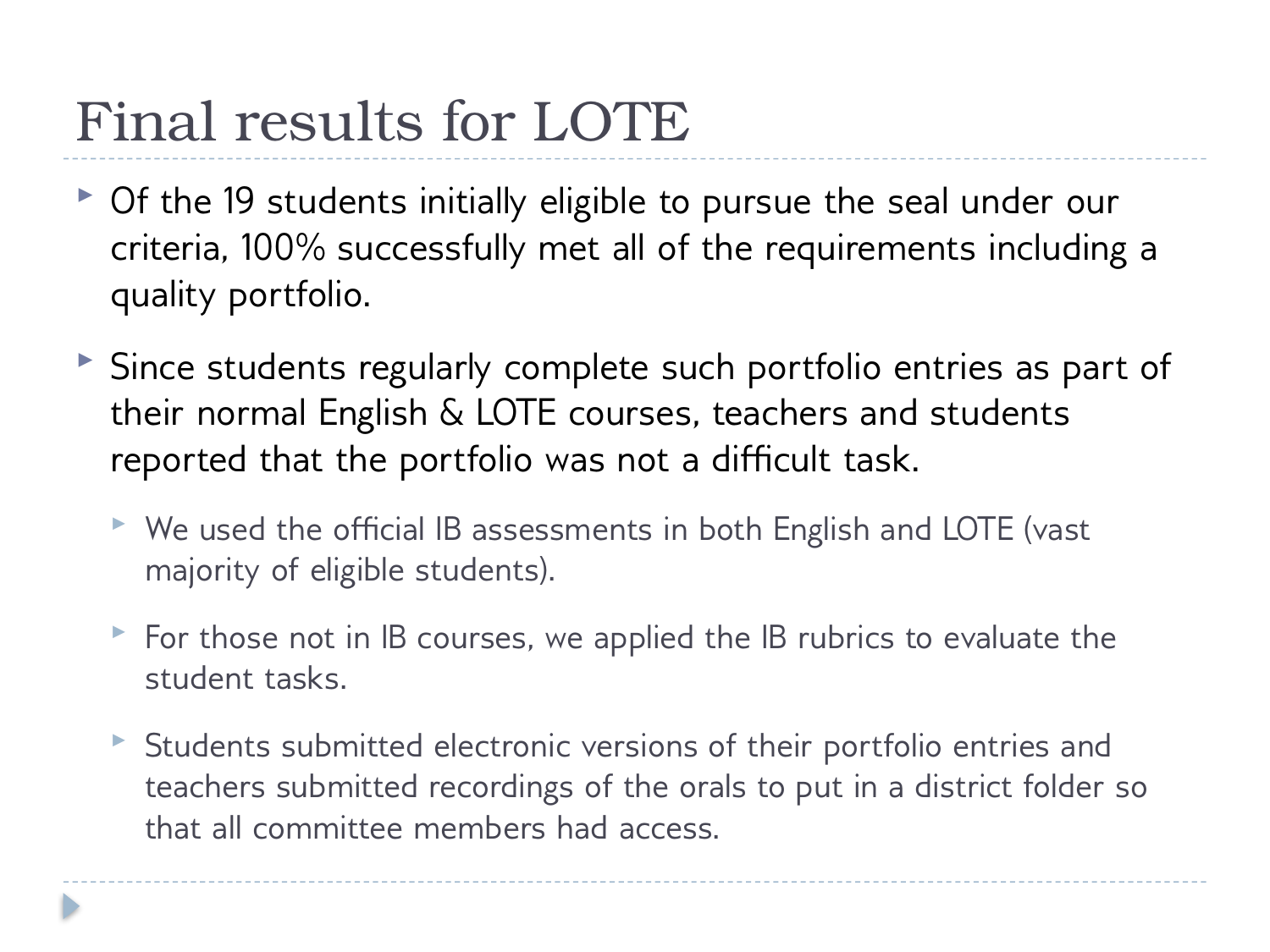

# Final results for LOTE
Of the 19 students initially eligible to pursue the seal under our criteria, 100% successfully met all of the requirements including a quality portfolio.
Since students regularly complete such portfolio entries as part of their normal English & LOTE courses, teachers and students reported that the portfolio was not a difficult task.
We used the official IB assessments in both English and LOTE (vast majority of eligible students).
For those not in IB courses, we applied the IB rubrics to evaluate the student tasks.
Students submitted electronic versions of their portfolio entries and teachers submitted recordings of the orals to put in a district folder so that all committee members had access.